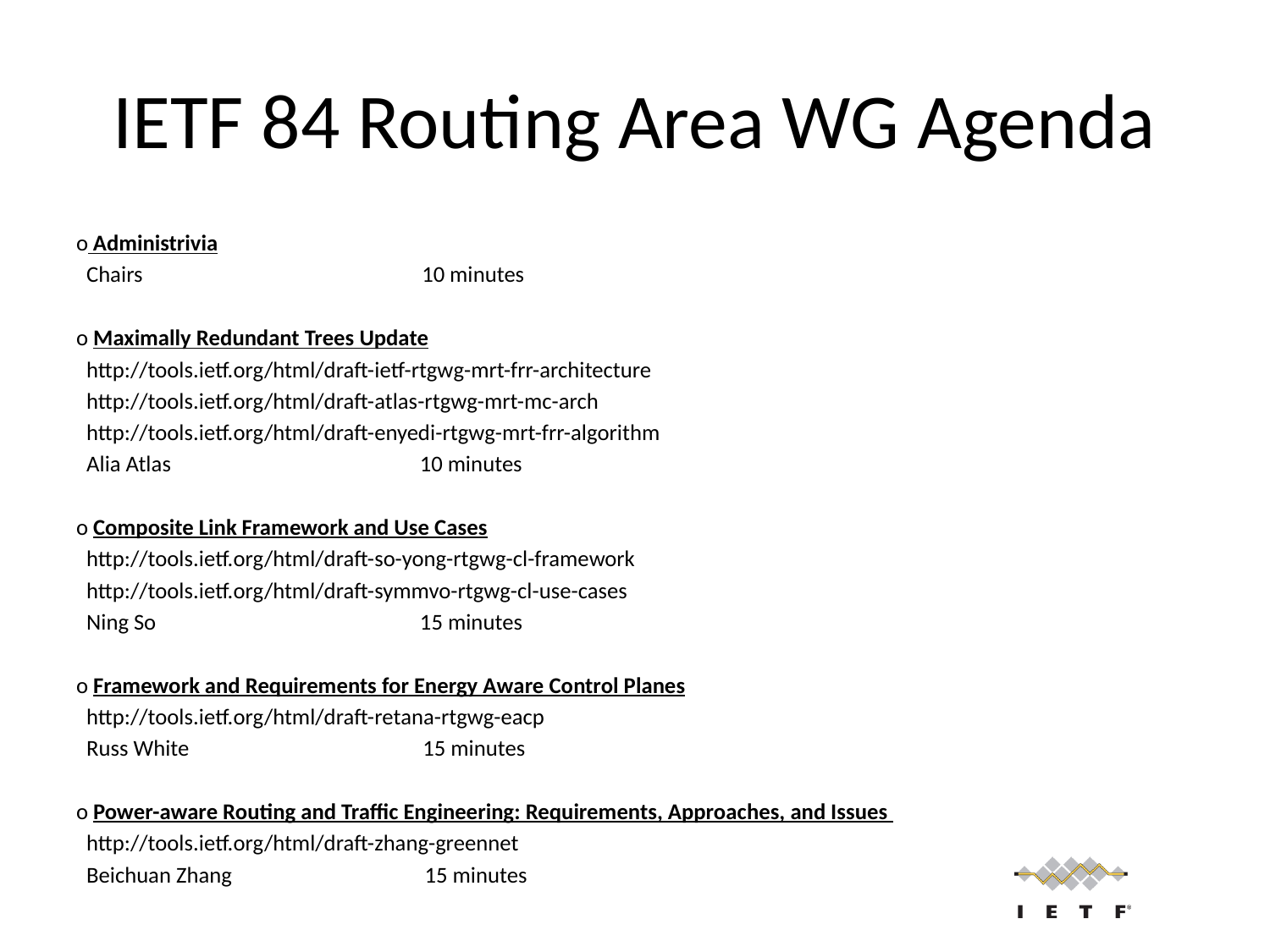

# IETF 84 Routing Area WG Agenda
o Administrivia
  Chairs                                                       10 minutes

o Maximally Redundant Trees Update
  http://tools.ietf.org/html/draft-ietf-rtgwg-mrt-frr-architecture
  http://tools.ietf.org/html/draft-atlas-rtgwg-mrt-mc-arch
  http://tools.ietf.org/html/draft-enyedi-rtgwg-mrt-frr-algorithm
  Alia Atlas                                                 10 minutes

o Composite Link Framework and Use Cases
  http://tools.ietf.org/html/draft-so-yong-rtgwg-cl-framework
  http://tools.ietf.org/html/draft-symmvo-rtgwg-cl-use-cases
  Ning So                                                    15 minutes

o Framework and Requirements for Energy Aware Control Planes
  http://tools.ietf.org/html/draft-retana-rtgwg-eacp
  Russ White                                              15 minutes

o Power-aware Routing and Traffic Engineering: Requirements, Approaches, and Issues
  http://tools.ietf.org/html/draft-zhang-greennet
  Beichuan Zhang                                      15 minutes